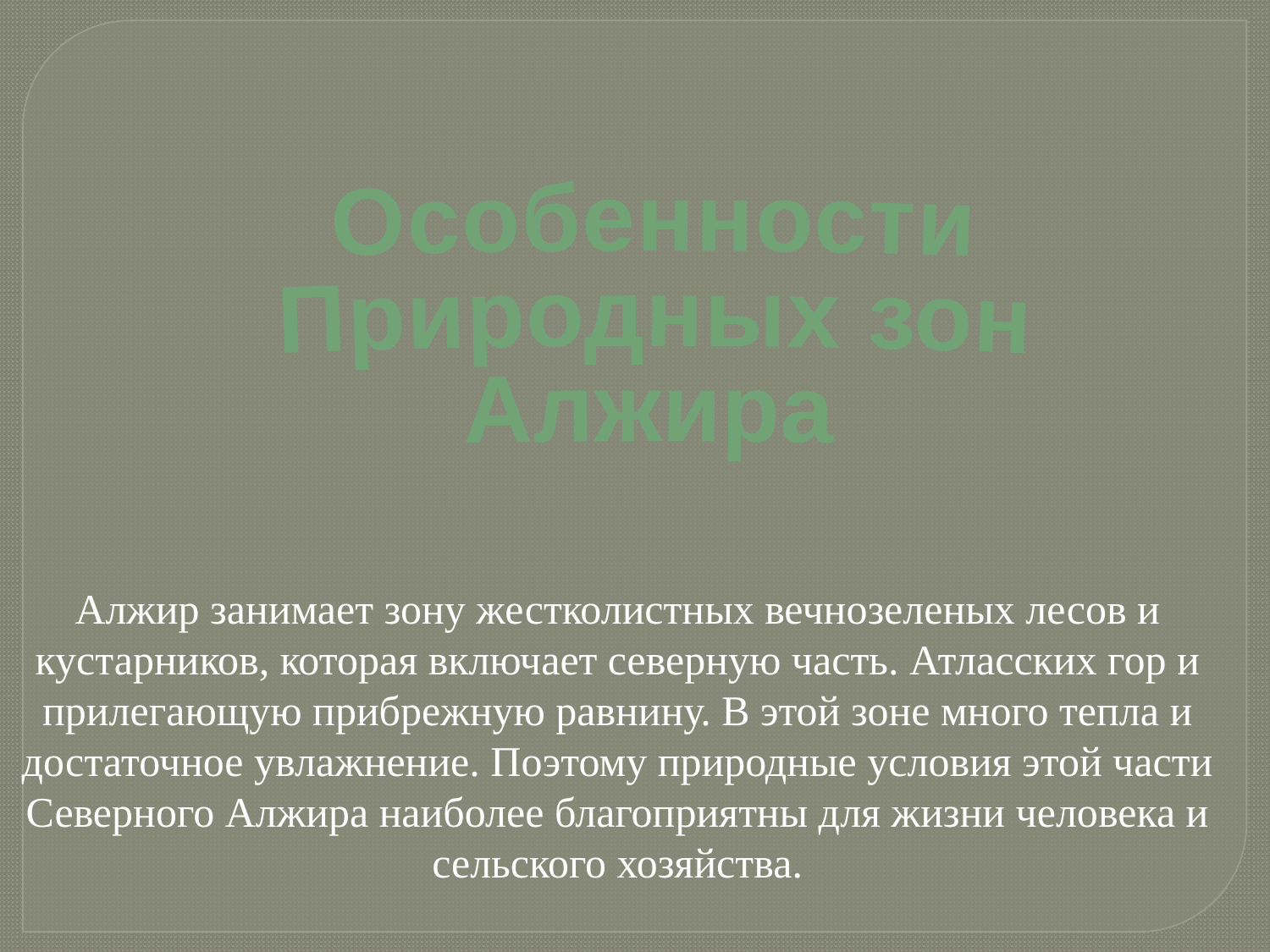

Особенности
Природных зон
Алжира
Алжир занимает зону жестколистных вечнозеленых лесов и кустарников, которая включает северную часть. Атласских гор и прилегающую прибрежную равнину. В этой зоне много тепла и достаточное увлажнение. Поэтому природные условия этой части Северного Алжира наиболее благоприятны для жизни человека и сельского хозяйства.